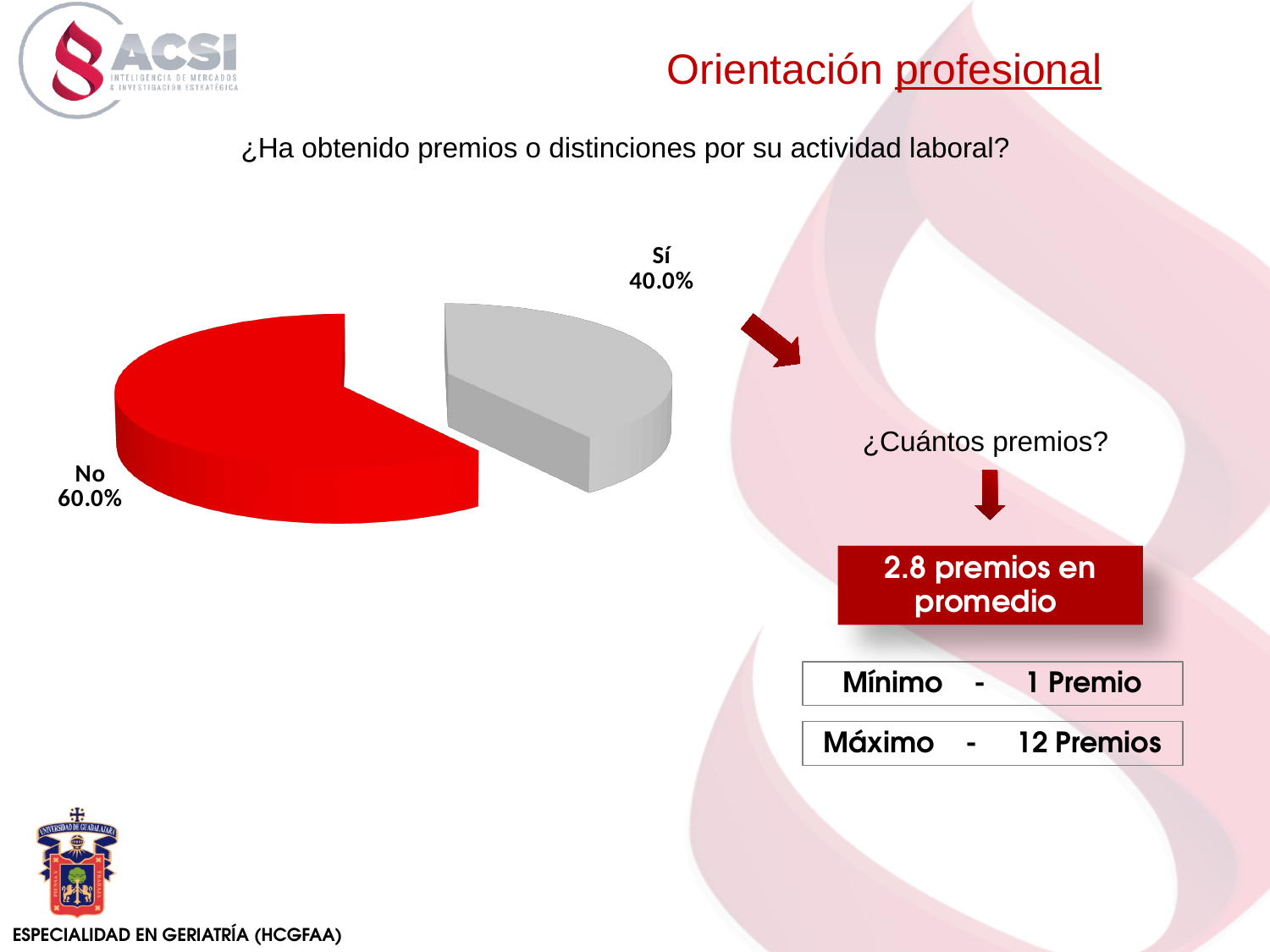

Orientación profesional
¿Ha obtenido premios o distinciones por su actividad laboral?

[unsupported chart]

¿Cuántos premios?

2.8 premios en promedio
Mínimo    -     1 Premio
Máximo    -     12 Premios